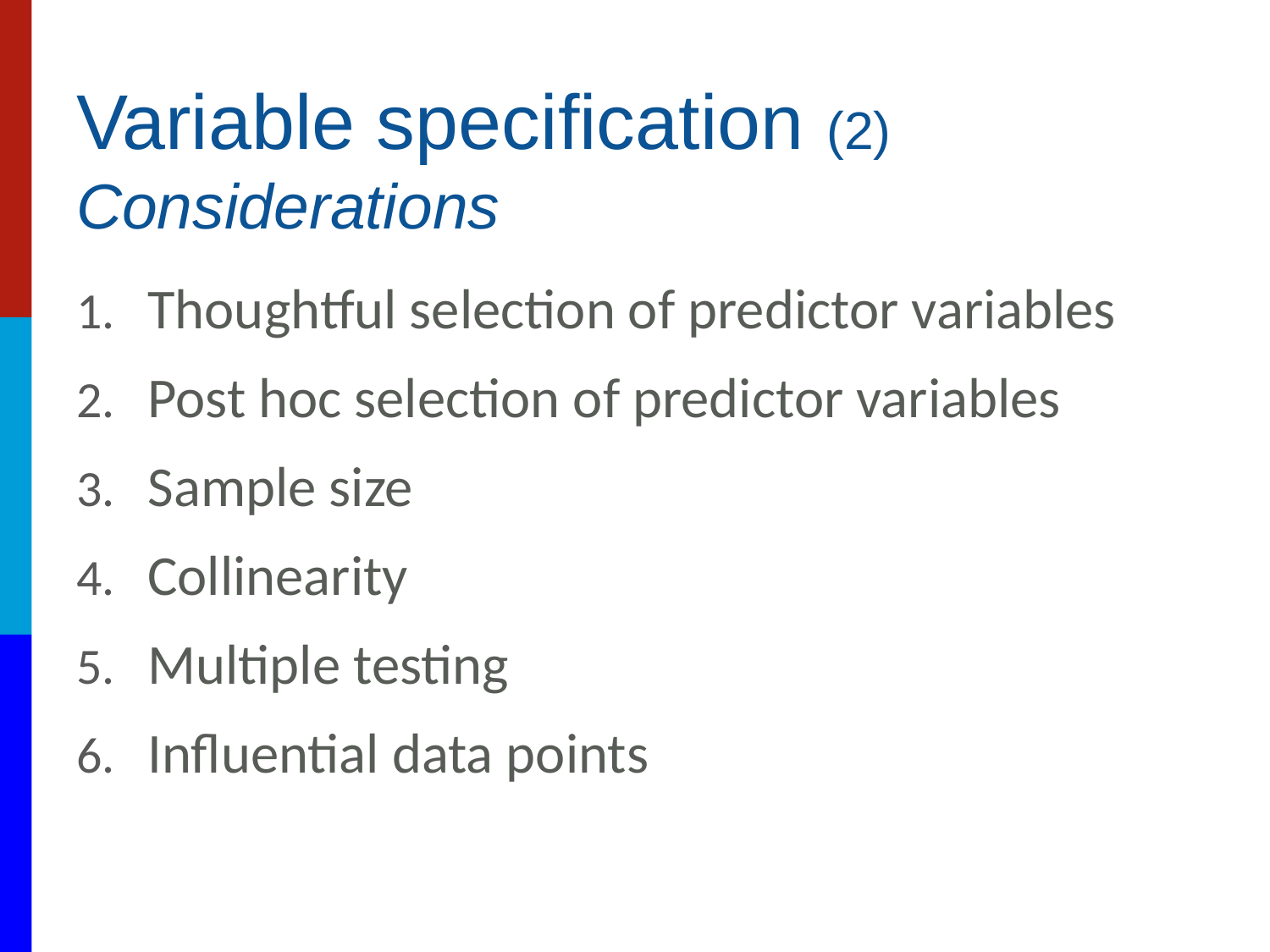

# Variable specification (2)  Considerations
Thoughtful selection of predictor variables
Post hoc selection of predictor variables
Sample size
Collinearity
Multiple testing
Influential data points